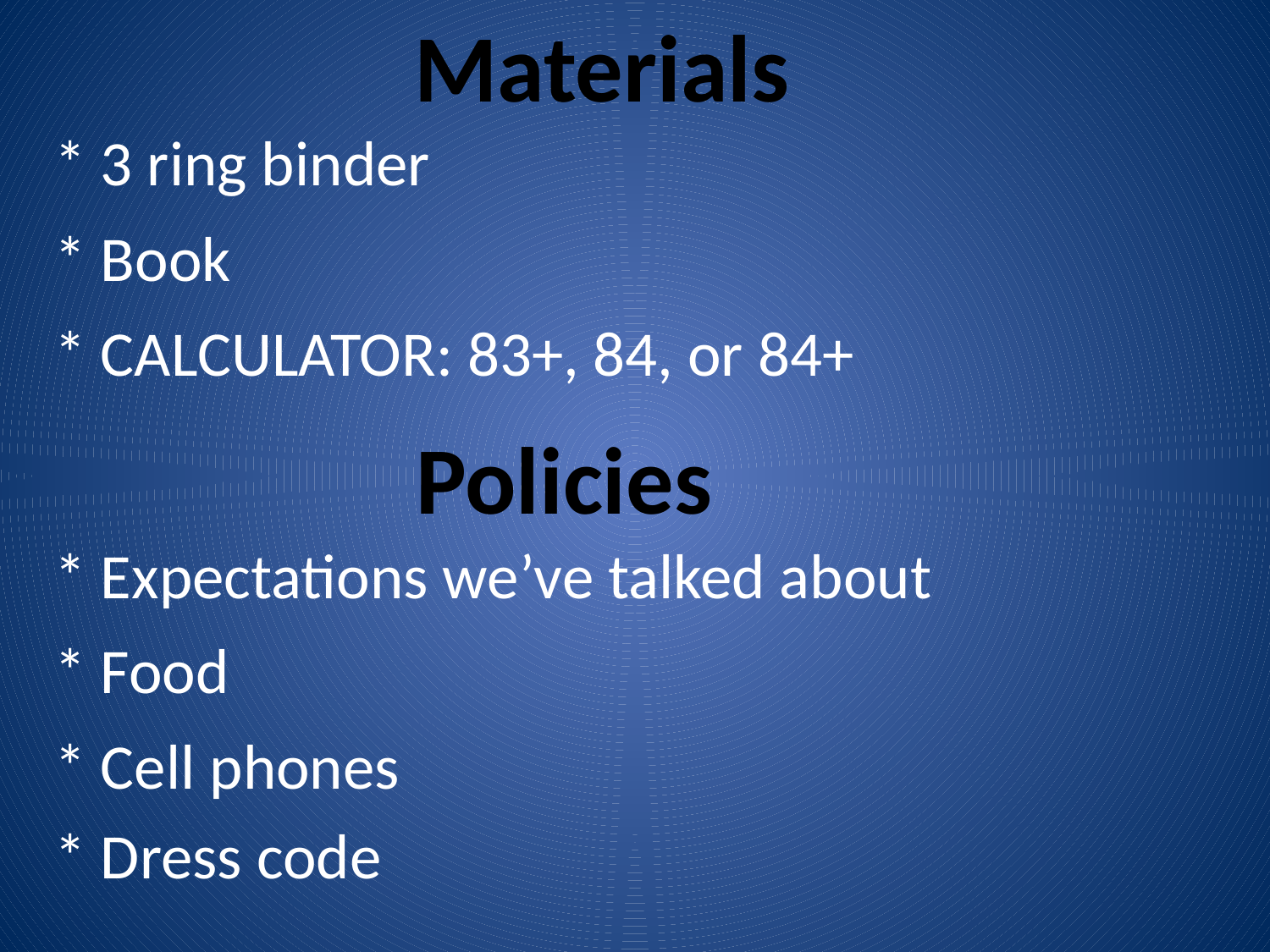

Materials
* 3 ring binder
* Book
* CALCULATOR: 83+, 84, or 84+
Policies
* Expectations we’ve talked about
* Food
* Cell phones
* Dress code